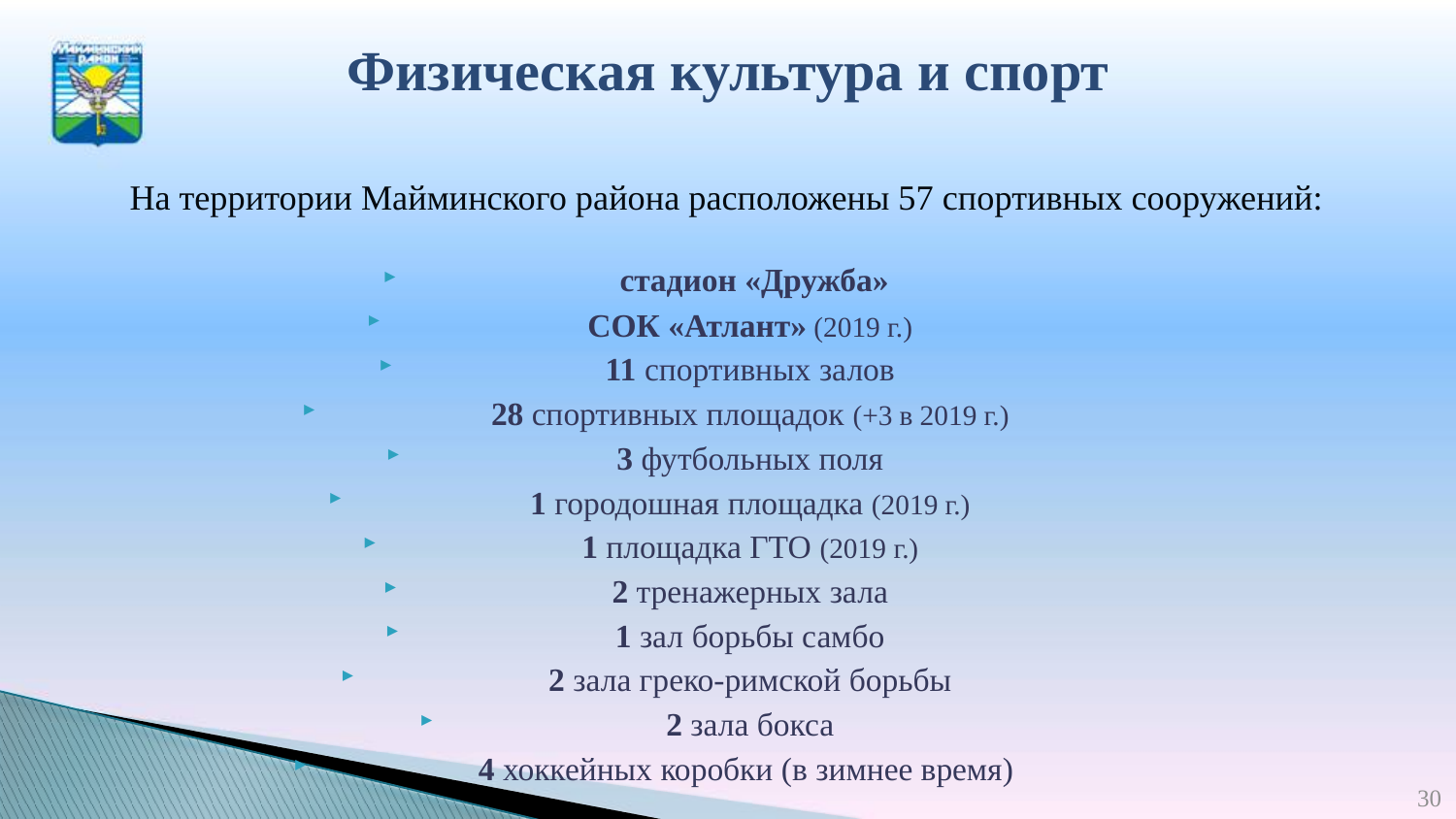

# Физическая культура и спорт

На территории Майминского района расположены 57 спортивных сооружений:

 стадион «Дружба»
СОК «Атлант» (2019 г.)
11 спортивных залов
28 спортивных площадок (+3 в 2019 г.)
3 футбольных поля
1 городошная площадка (2019 г.)
1 площадка ГТО (2019 г.)
2 тренажерных зала
1 зал борьбы самбо
2 зала греко-римской борьбы
2 зала бокса
4 хоккейных коробки (в зимнее время)
30